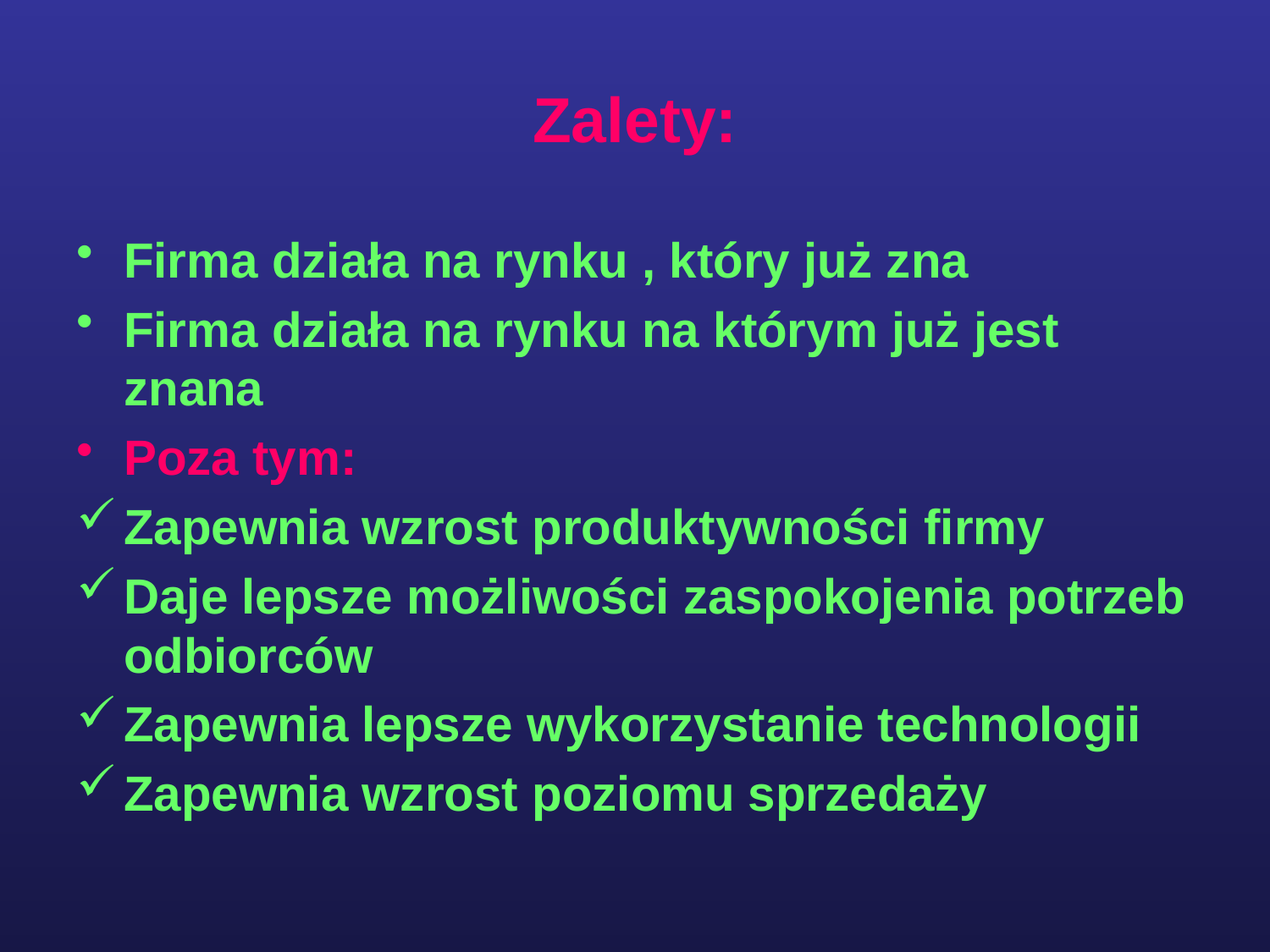

# Zalety:
Firma działa na rynku , który już zna
Firma działa na rynku na którym już jest znana
Poza tym:
Zapewnia wzrost produktywności firmy
Daje lepsze możliwości zaspokojenia potrzeb odbiorców
Zapewnia lepsze wykorzystanie technologii
Zapewnia wzrost poziomu sprzedaży